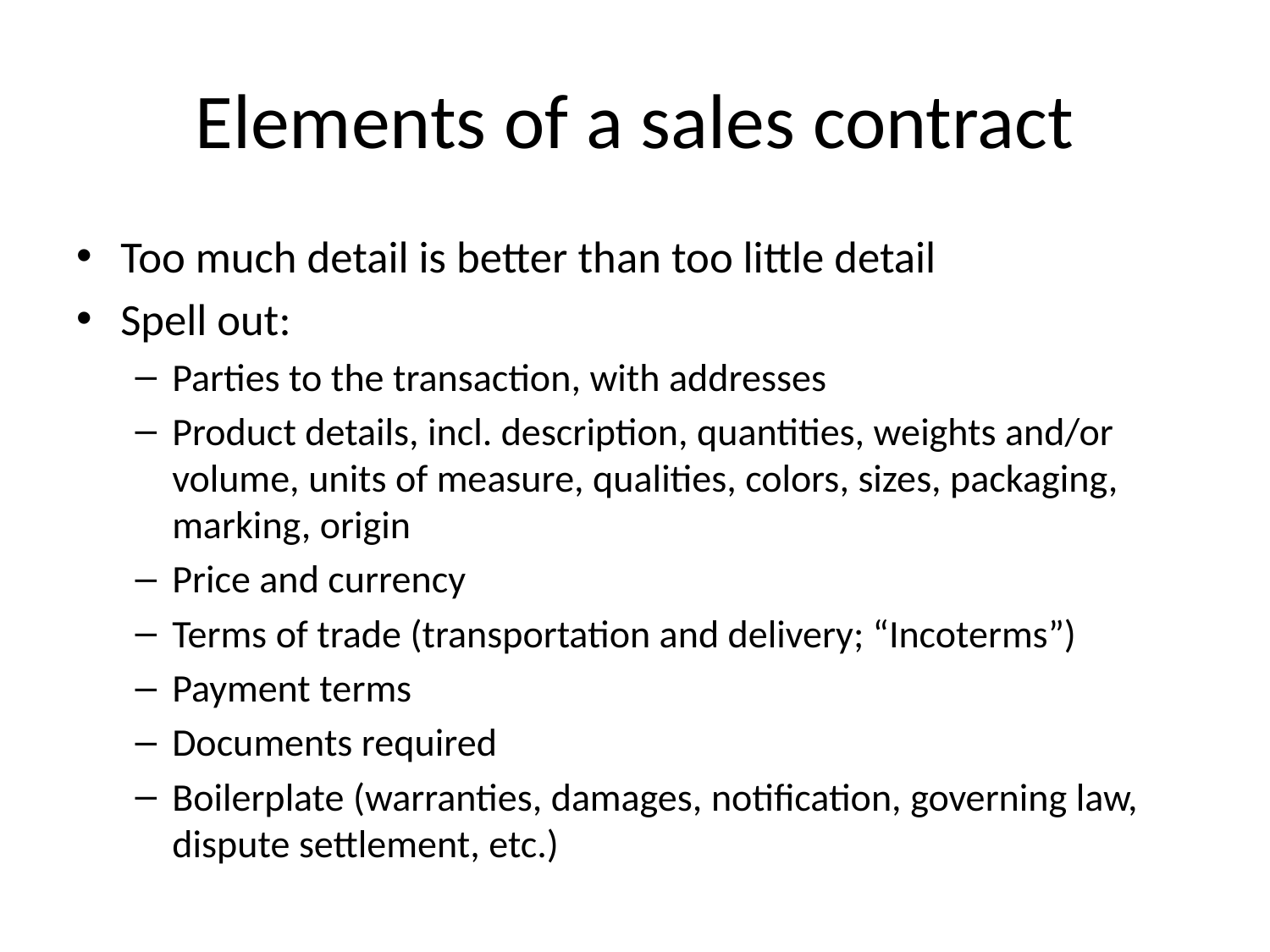

# Elements of a sales contract
Too much detail is better than too little detail
Spell out:
Parties to the transaction, with addresses
Product details, incl. description, quantities, weights and/or volume, units of measure, qualities, colors, sizes, packaging, marking, origin
Price and currency
Terms of trade (transportation and delivery; “Incoterms”)
Payment terms
Documents required
Boilerplate (warranties, damages, notification, governing law, dispute settlement, etc.)